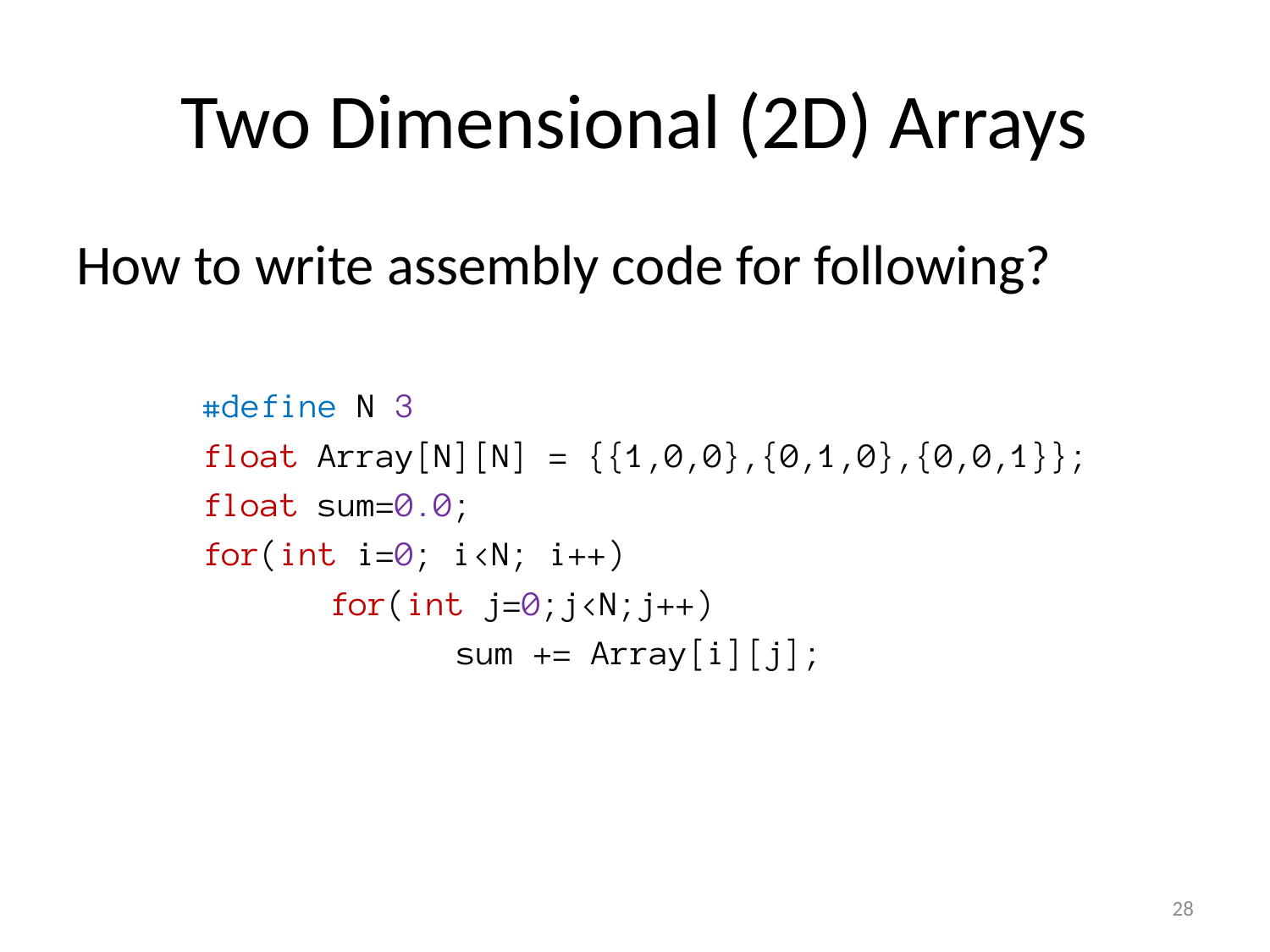

# Two Dimensional (2D) Arrays
How to write assembly code for following?

	#define N 3
  	float Array[N][N] = {{1,0,0},{0,1,0},{0,0,1}};
	float sum=0.0;
	for(int i=0; i<N; i++)
		for(int j=0;j<N;j++)
			sum += Array[i][j];
28